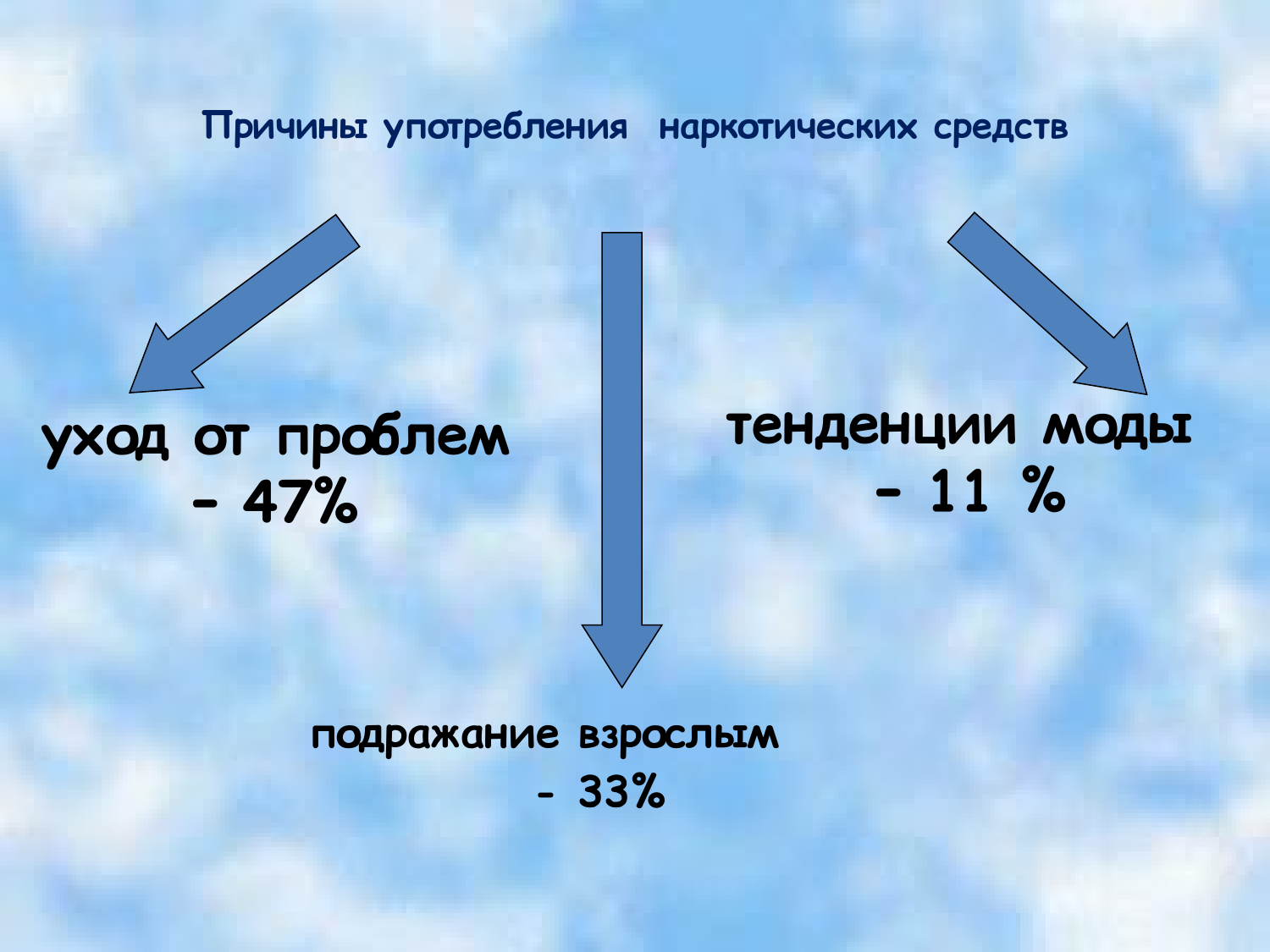

# Причины употребления  наркотических средств

тенденции моды
 – 11 %
уход от проблем
– 47%

подражание взрослым
- 33%